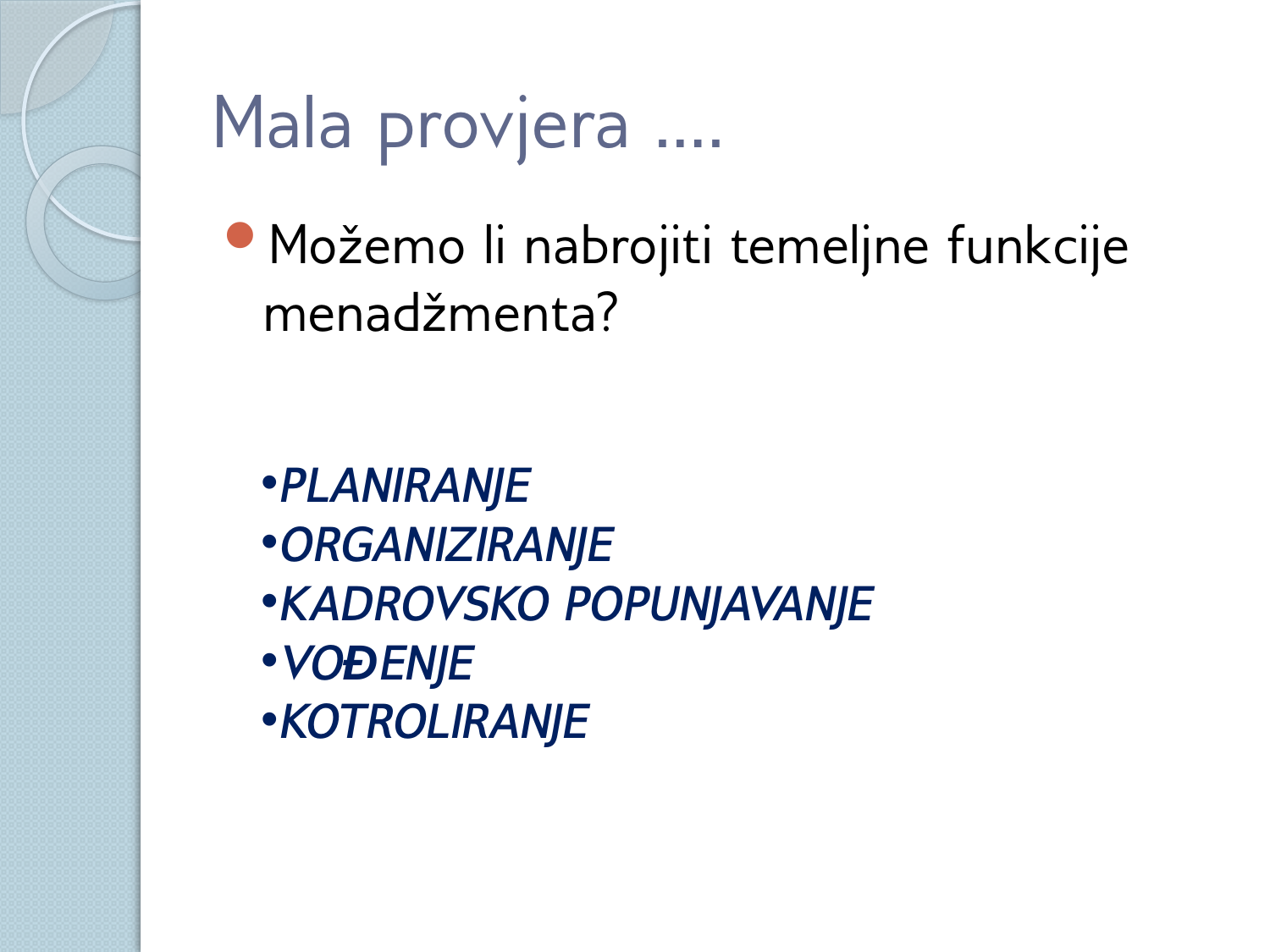

# Mala provjera ….
Možemo li nabrojiti temeljne funkcije menadžmenta?

PLANIRANJE
ORGANIZIRANJE
KADROVSKO POPUNJAVANJE
VOĐENJE
KOTROLIRANJE